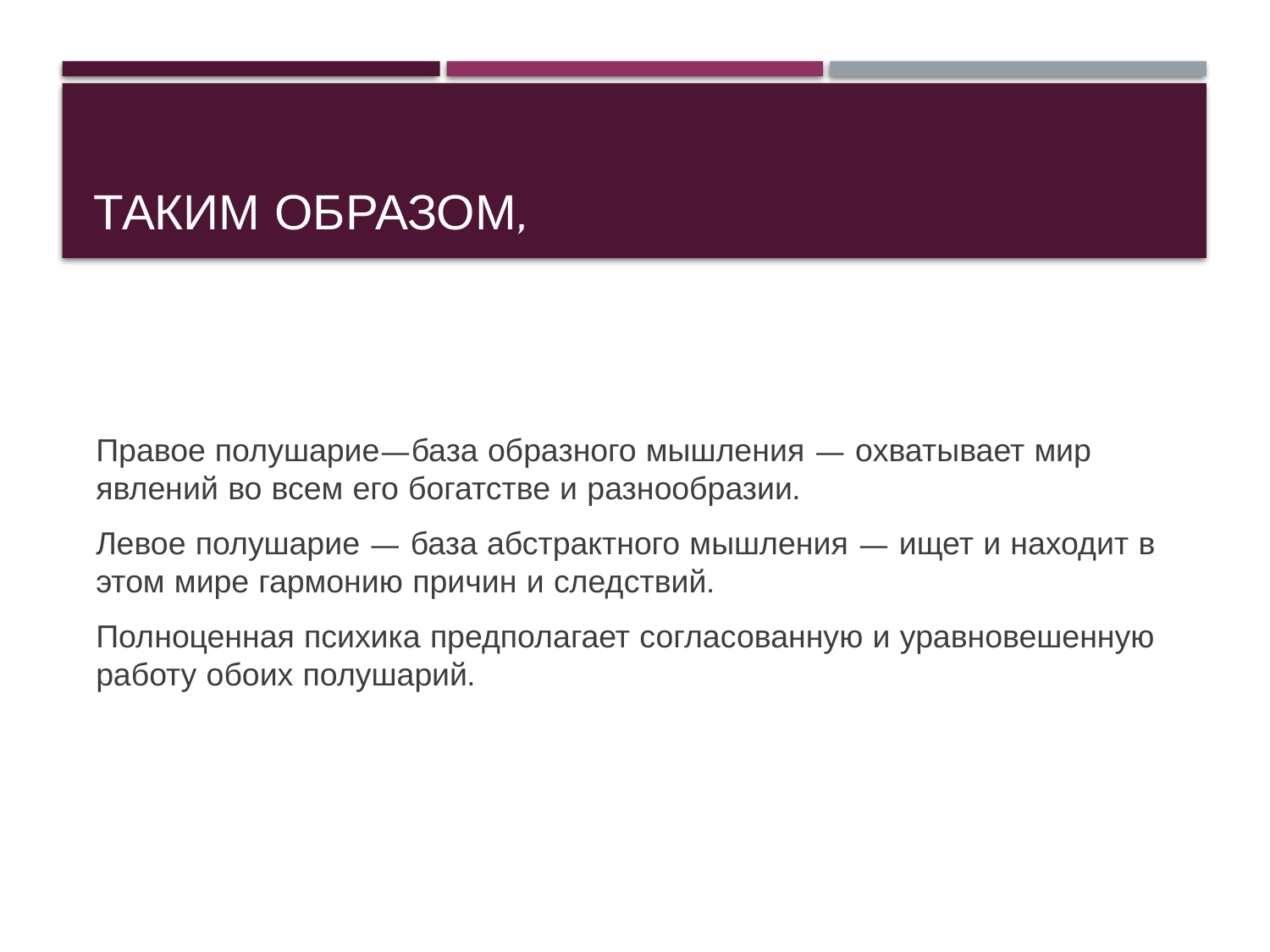

# Таким образом,
Правое полушарие—база образного мышления — охватывает мир явлений во всем его богатстве и разнообразии.
Левое полушарие — база абстрактного мышления — ищет и находит в этом мире гармонию причин и следствий.
Полноценная психика предполагает согласованную и уравновешенную работу обоих полушарий.